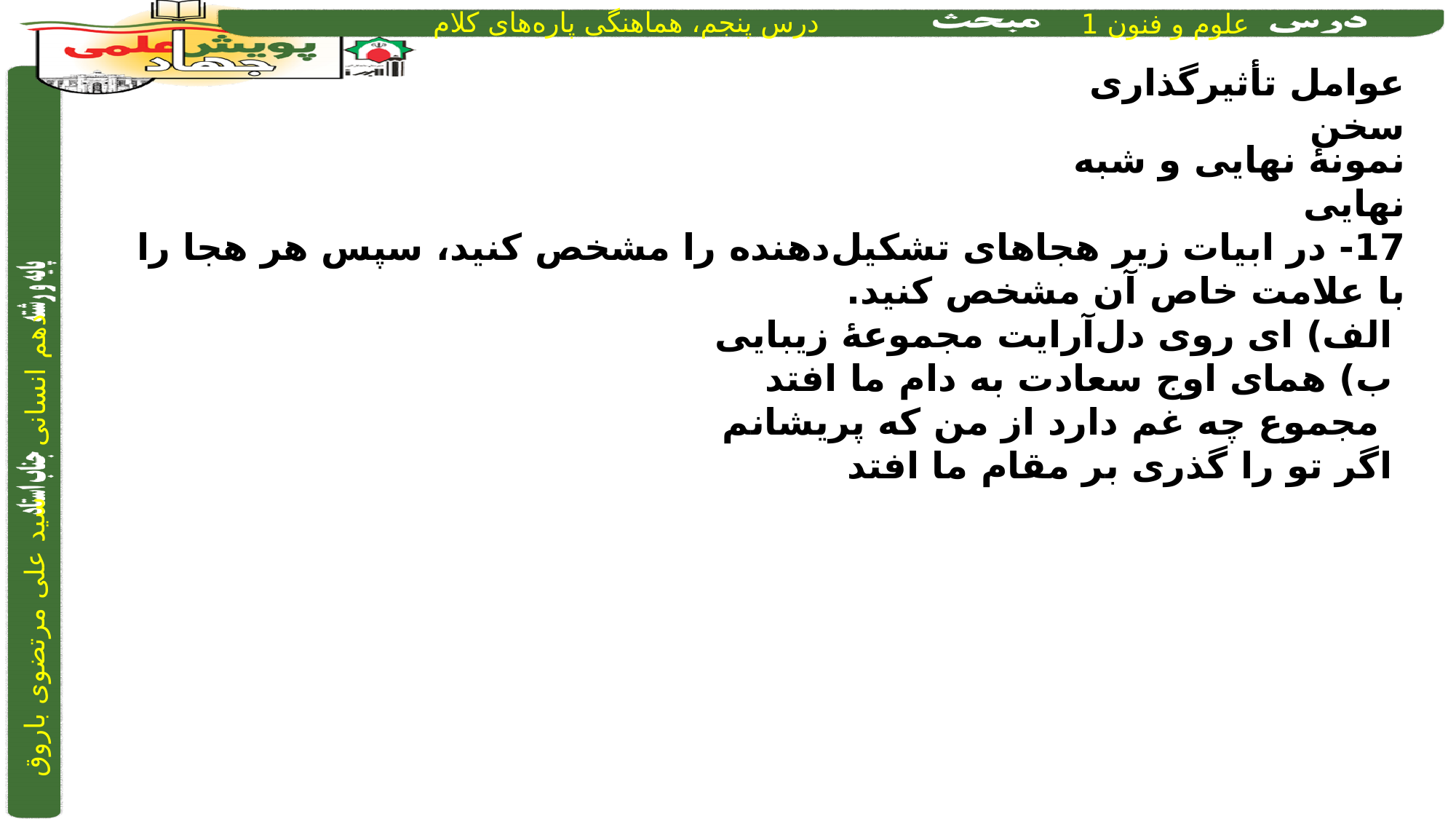

عوامل تأثیرگذاری سخن

17- در ابیات زیر هجاهای تشکیل‌دهنده را مشخص کنید، سپس هر هجا را با علامت خاص آن مشخص کنید.
 الف) ای روی دل‌آرایت مجموعۀ زیبایی
 ب) همای اوج سعادت به دام ما افتد
 	 مجموع چه غم دارد از من که پریشانم
 اگر تو را گذری بر مقام ما افتد

نمونۀ نهایی و شبه نهایی